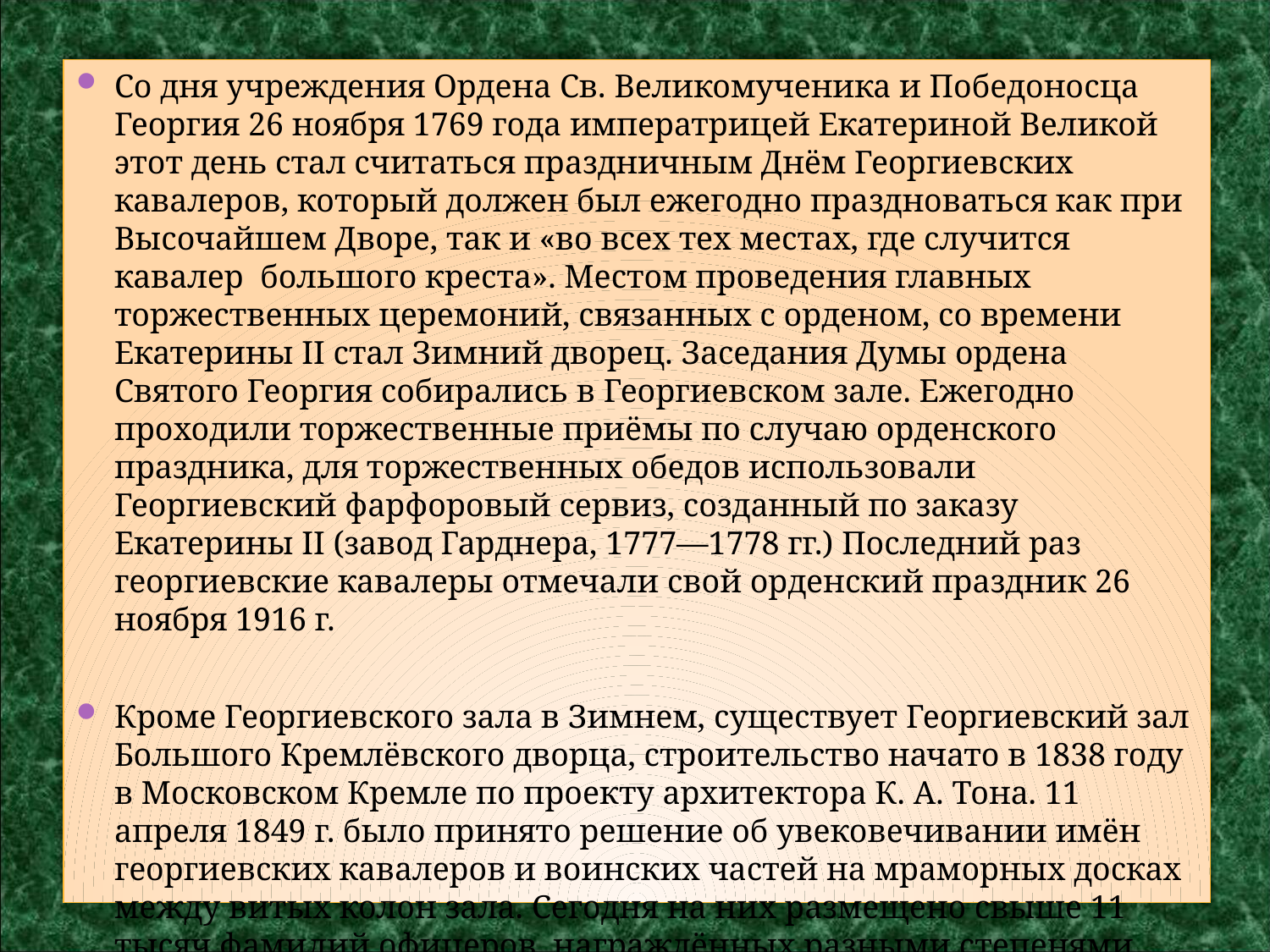

#
Со дня учреждения Ордена Св. Великомученика и Победоносца Георгия 26 ноября 1769 года императрицей Екатериной Великой этот день стал считаться праздничным Днём Георгиевских кавалеров, который должен был ежегодно праздноваться как при Высочайшем Дворе, так и «во всех тех местах, где случится кавалер  большого креста». Местом проведения главных торжественных церемоний, связанных с орденом, со времени Екатерины II стал Зимний дворец. Заседания Думы ордена Святого Георгия собирались в Георгиевском зале. Ежегодно проходили торжественные приёмы по случаю орденского праздника, для торжественных обедов использовали Георгиевский фарфоровый сервиз, созданный по заказу Екатерины II (завод Гарднера, 1777—1778 гг.) Последний раз георгиевские кавалеры отмечали свой орденский праздник 26 ноября 1916 г.

Кроме Георгиевского зала в Зимнем, существует Георгиевский зал Большого Кремлёвского дворца, строительство начато в 1838 году в Московском Кремле по проекту архитектора К. А. Тона. 11 апреля 1849 г. было принято решение об увековечивании имён георгиевских кавалеров и воинских частей на мраморных досках между витых колон зала. Сегодня на них размещено свыше 11 тысяч фамилий офицеров, награждённых разными степенями ордена с 1769 по 1885 г.